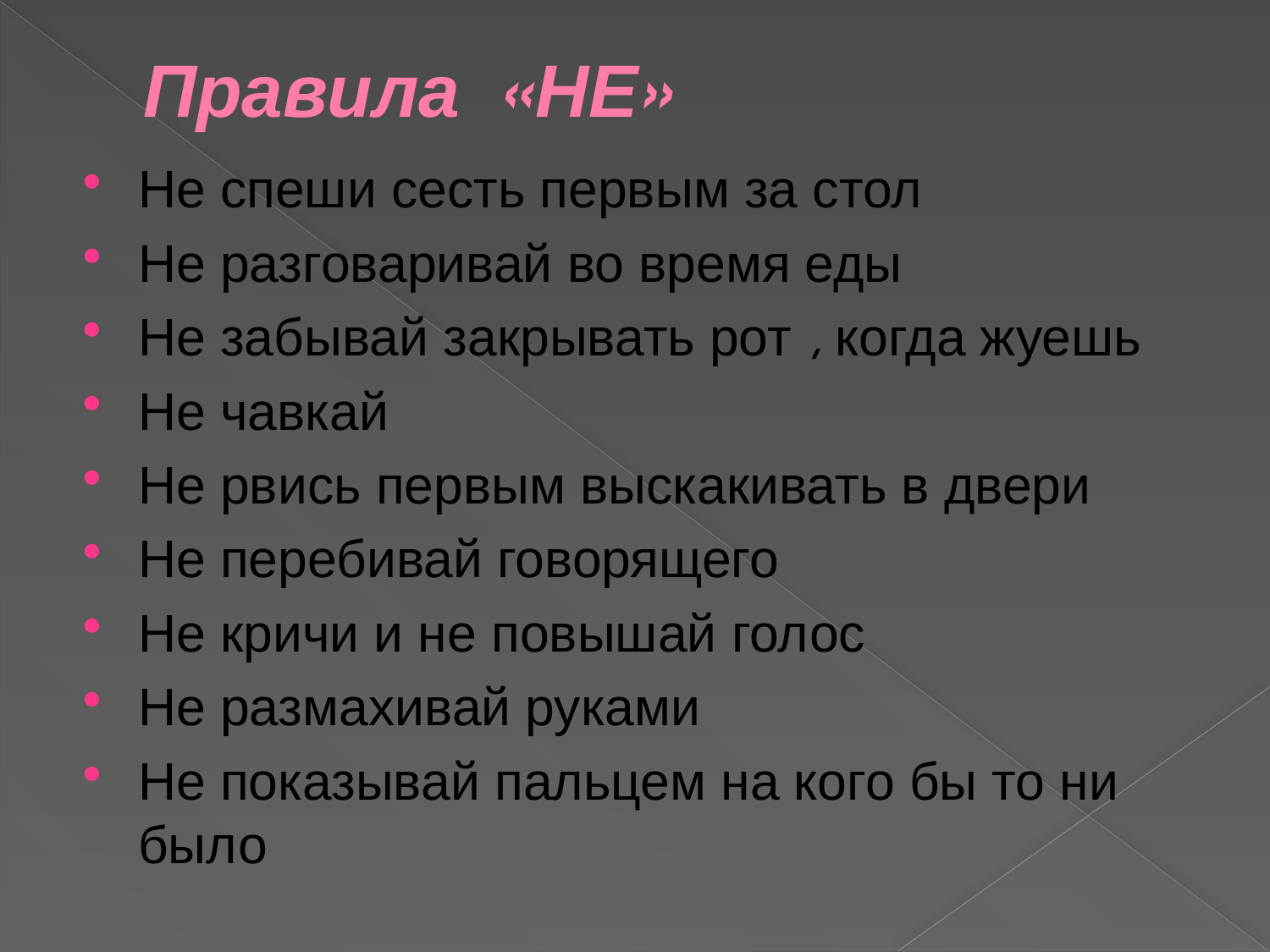

# Правила  «НЕ»
Не спеши сесть первым за стол
Не разговаривай во время еды
Не забывай закрывать рот , когда жуешь
Не чавкай
Не рвись первым выскакивать в двери
Не перебивай говорящего
Не кричи и не повышай голос
Не размахивай руками
Не показывай пальцем на кого бы то ни было